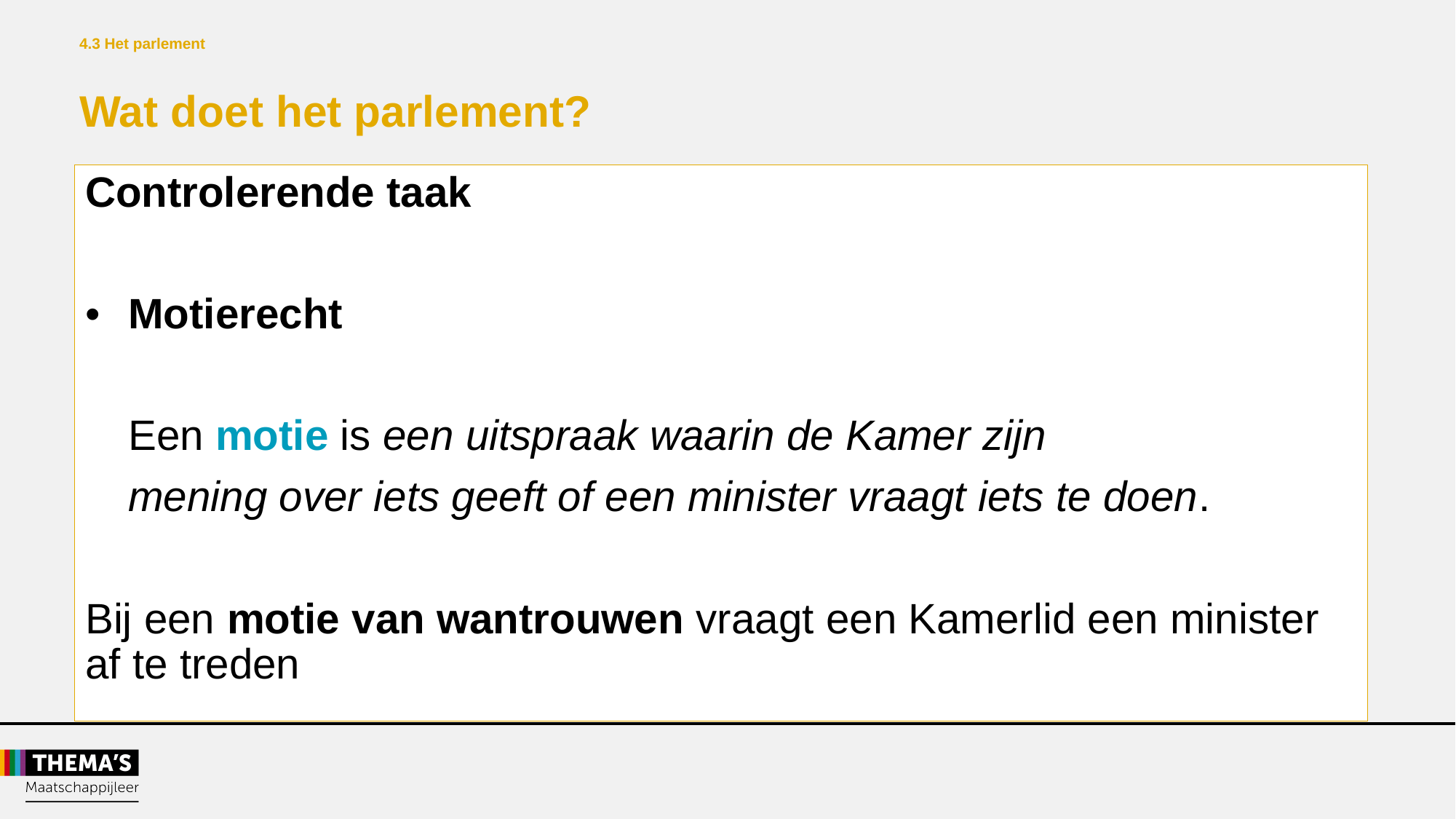

4.3 Het parlement
Wat doet het parlement?
Controlerende taak

•	Motierecht

Een motie is een uitspraak waarin de Kamer zijn
mening over iets geeft of een minister vraagt iets te doen.

Bij een motie van wantrouwen vraagt een Kamerlid een minister af te treden